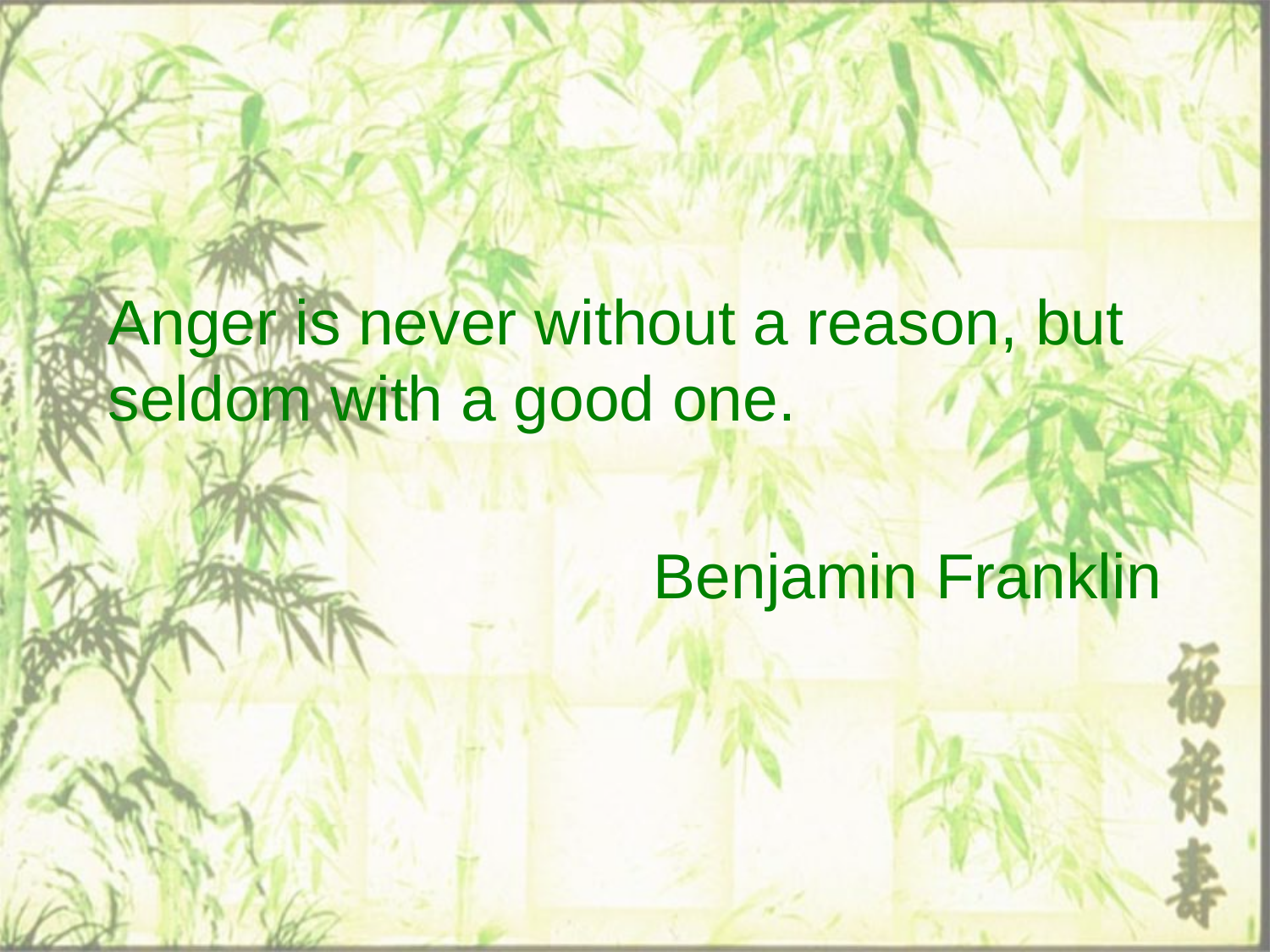

#
Anger is never without a reason, but seldom with a good one.

Benjamin Franklin